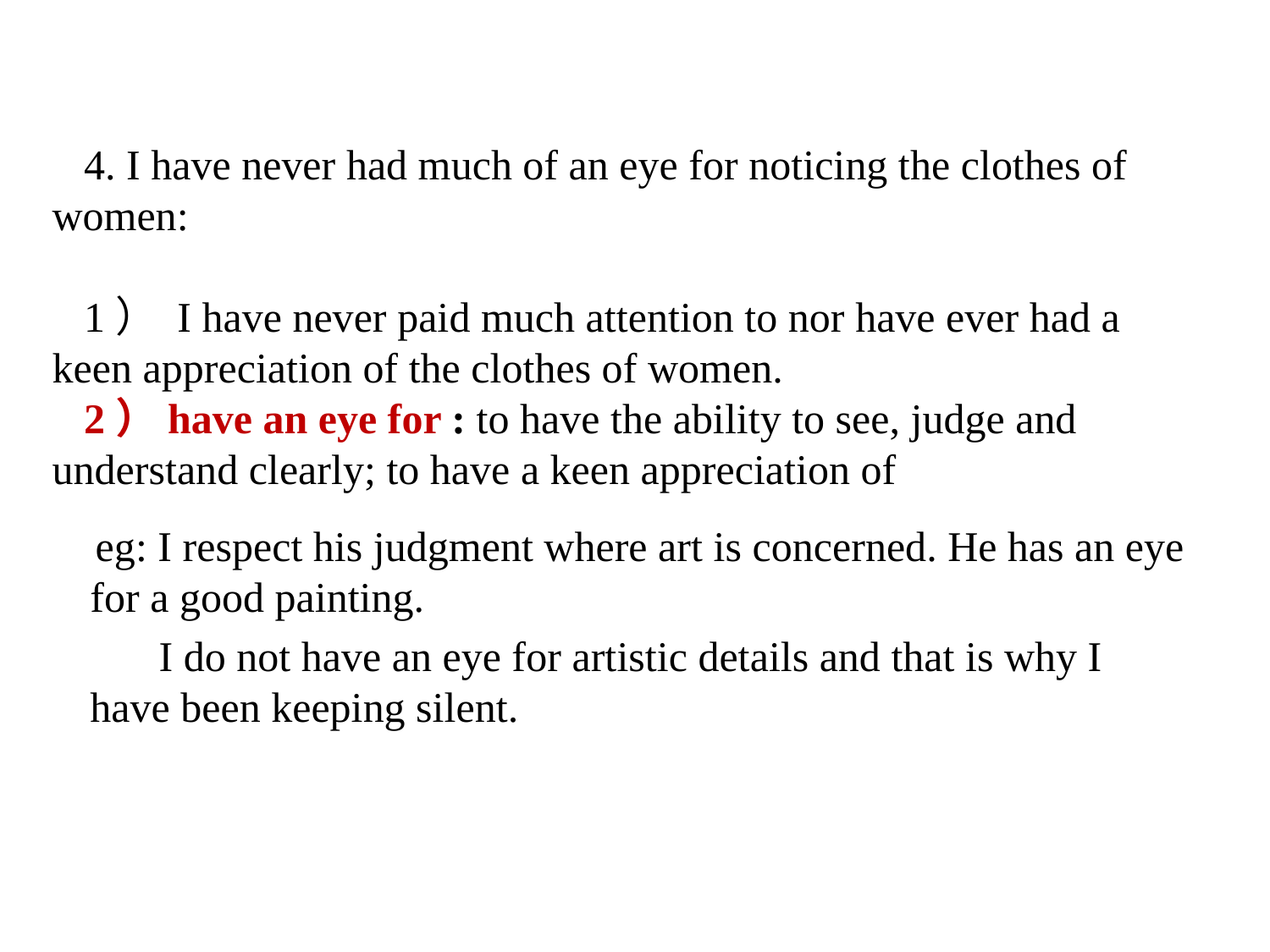

4. I have never had much of an eye for noticing the clothes of women:

1） I have never paid much attention to nor have ever had a keen appreciation of the clothes of women.
2）have an eye for : to have the ability to see, judge and understand clearly; to have a keen appreciation of

     eg: I respect his judgment where art is concerned. He has an eye for a good painting.
           I do not have an eye for artistic details and that is why I have been keeping silent.